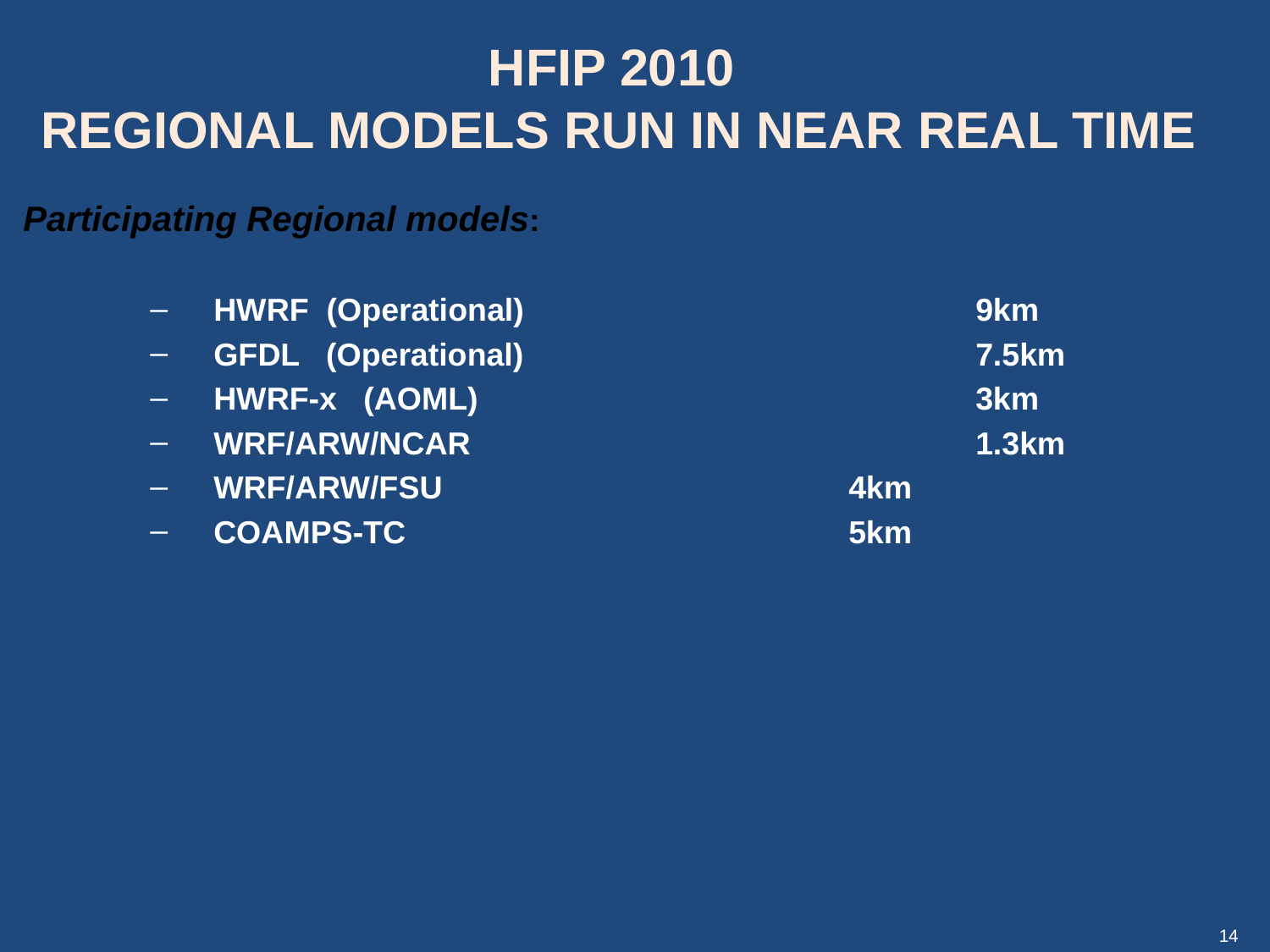

# HFIP 2010 regional models run in near real time
Participating Regional models:

HWRF  (Operational)				9km
GFDL   (Operational)				7.5km
HWRF-x   (AOML)				3km
WRF/ARW/NCAR				1.3km
WRF/ARW/FSU				4km
COAMPS-TC				5km

14